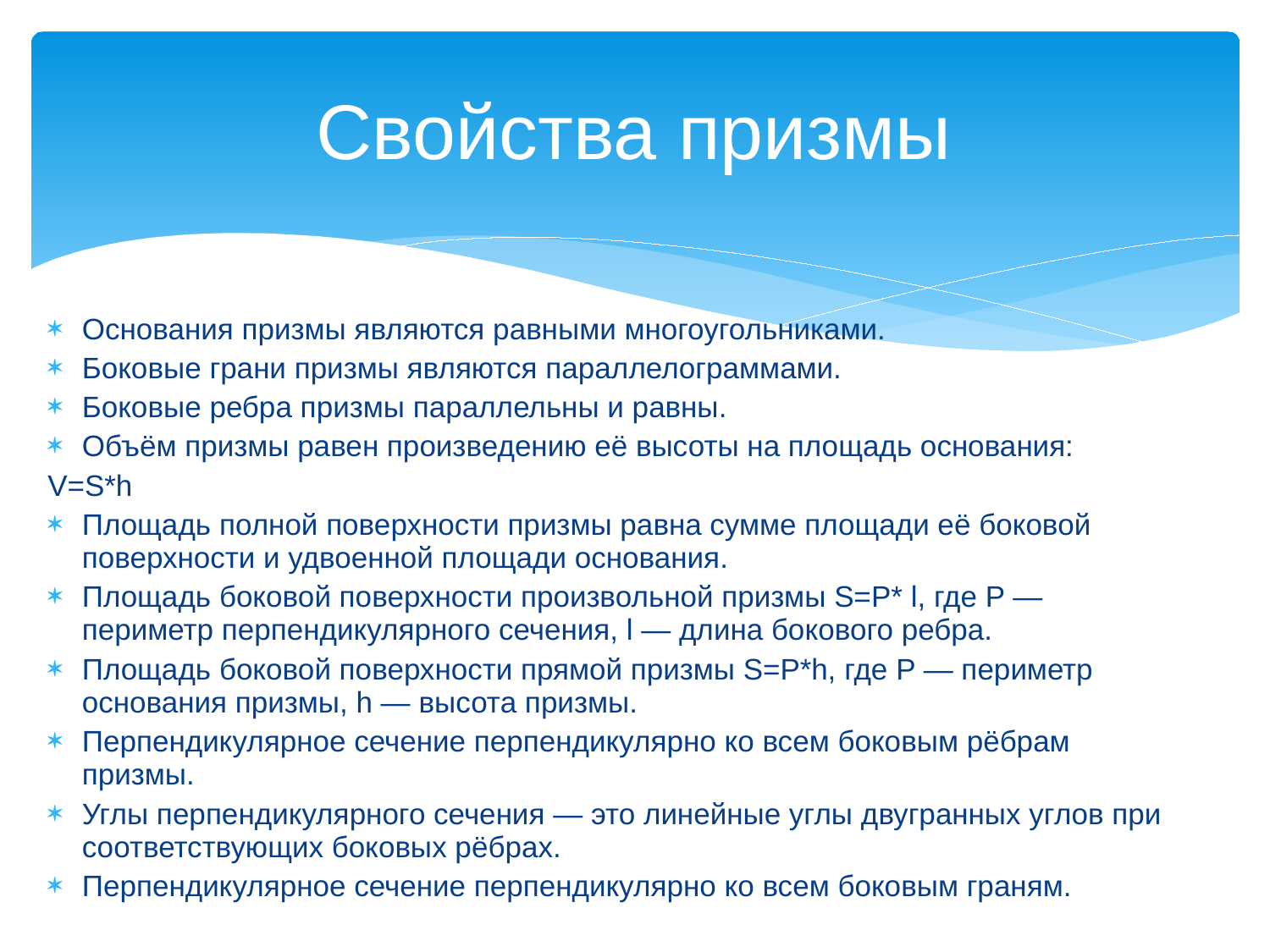

# Свойства призмы
Основания призмы являются равными многоугольниками.
Боковые грани призмы являются параллелограммами.
Боковые ребра призмы параллельны и равны.
Объём призмы равен произведению её высоты на площадь основания:
V=S*h
Площадь полной поверхности призмы равна сумме площади её боковой поверхности и удвоенной площади основания.
Площадь боковой поверхности произвольной призмы S=P* l, где P — периметр перпендикулярного сечения, l — длина бокового ребра.
Площадь боковой поверхности прямой призмы S=P*h, где P — периметр основания призмы, h — высота призмы.
Перпендикулярное сечение перпендикулярно ко всем боковым рёбрам призмы.
Углы перпендикулярного сечения — это линейные углы двугранных углов при соответствующих боковых рёбрах.
Перпендикулярное сечение перпендикулярно ко всем боковым граням.